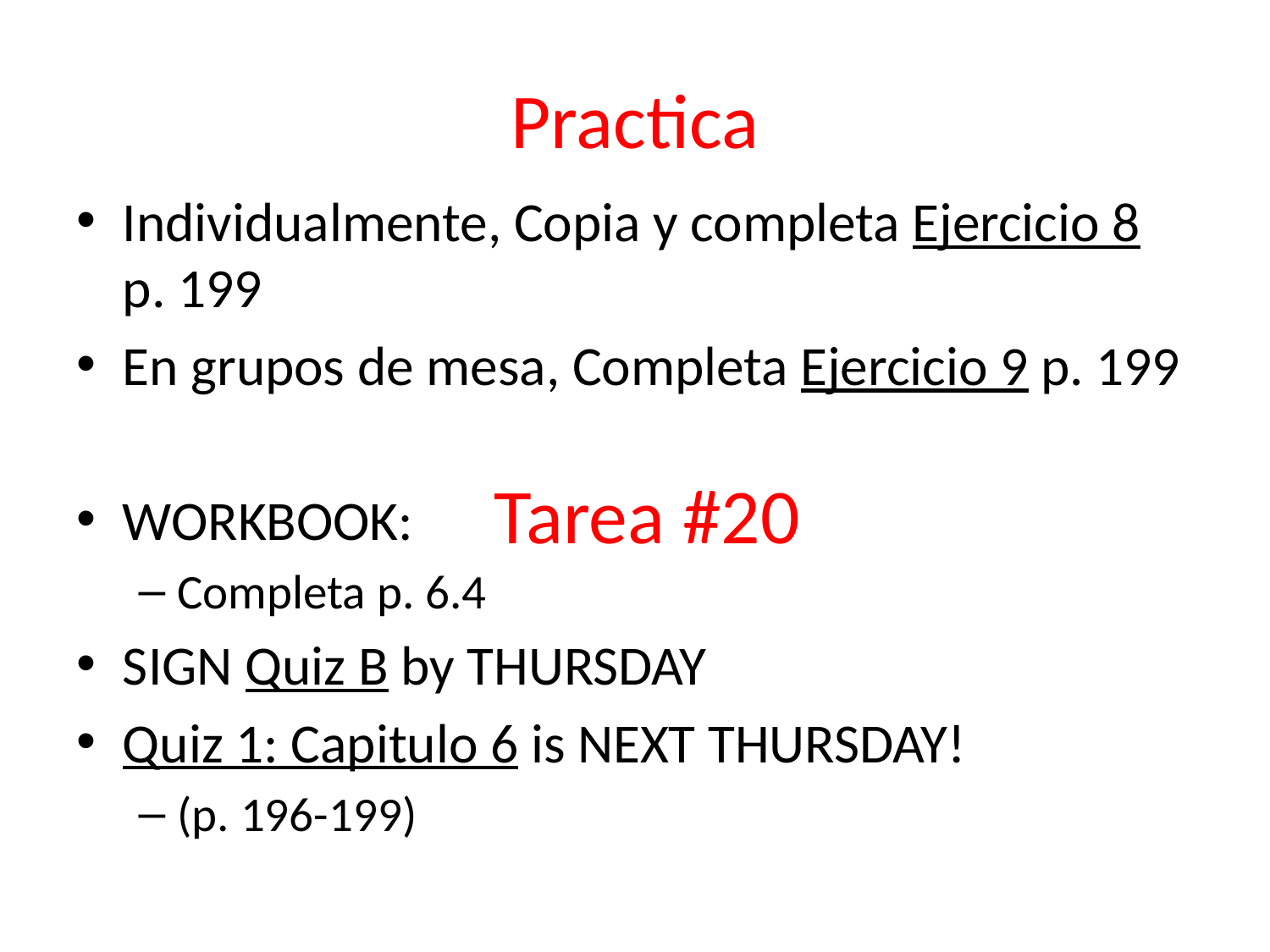

# Practica
Individualmente, Copia y completa Ejercicio 8 p. 199
En grupos de mesa, Completa Ejercicio 9 p. 199

WORKBOOK:
Completa p. 6.4
SIGN Quiz B by THURSDAY
Quiz 1: Capitulo 6 is NEXT THURSDAY!
(p. 196-199)
Tarea #20